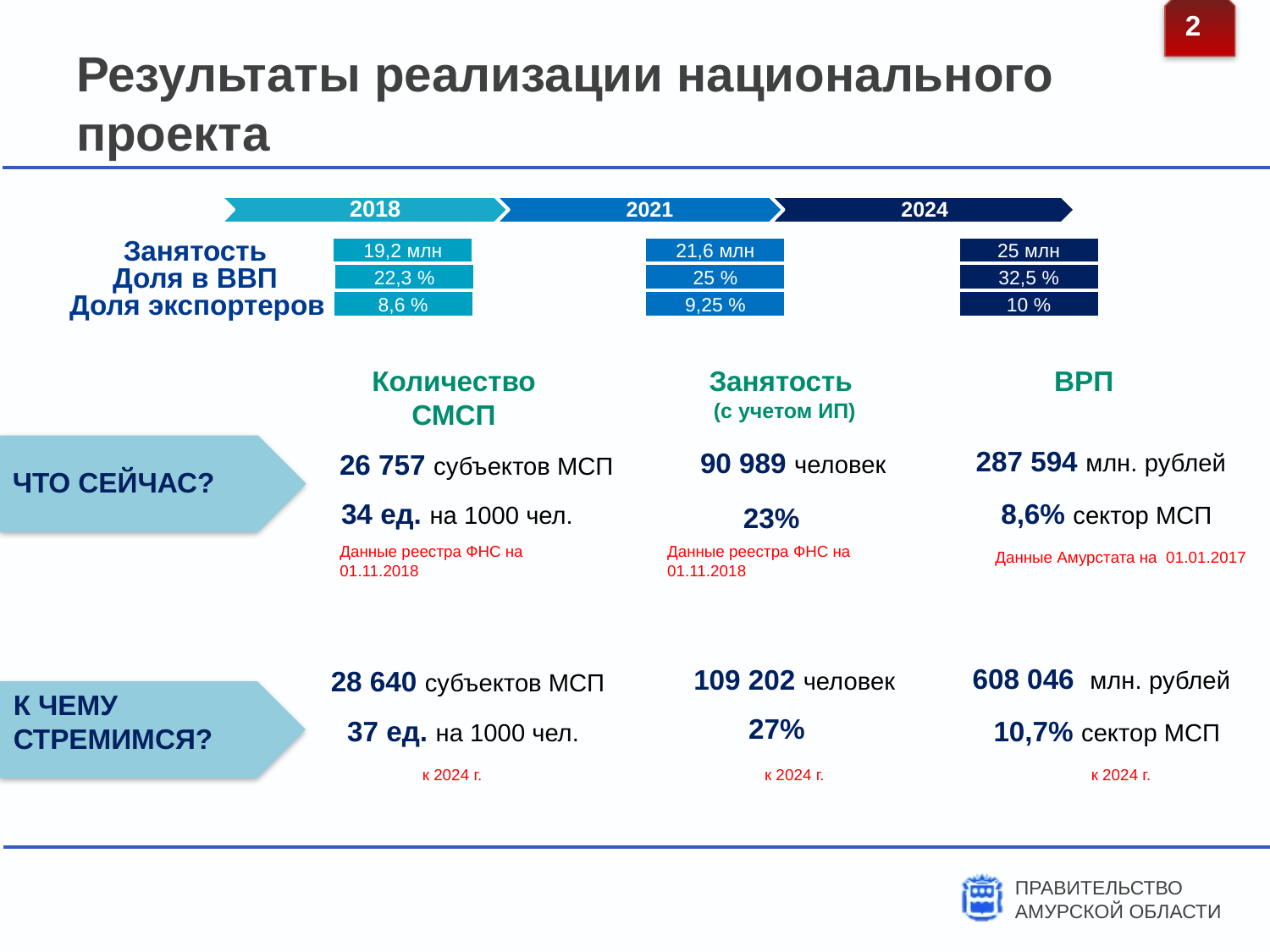

2
# Результаты реализации национального проекта
2018
2021
2024
Занятость
19,2 млн
21,6 млн
25 млн
Доля в ВВП
22,3 %
25 %
32,5 %
Доля экспортеров
8,6 %
9,25 %
10 %
Количество СМСП
Занятость
(с учетом ИП)
ВРП

ЧТО СЕЙЧАС?
287 594 млн. рублей
90 989 человек
26 757 субъектов МСП
34 ед. на 1000 чел.
8,6% сектор МСП
23%
Данные реестра ФНС на 01.11.2018
Данные реестра ФНС на 01.11.2018
Данные Амурстата на  01.01.2017
608 046  млн. рублей
109 202 человек
28 640 субъектов МСП

К ЧЕМУ СТРЕМИМСЯ?
27%
 37 ед. на 1000 чел.
10,7% сектор МСП
к 2024 г.
к 2024 г.
к 2024 г.